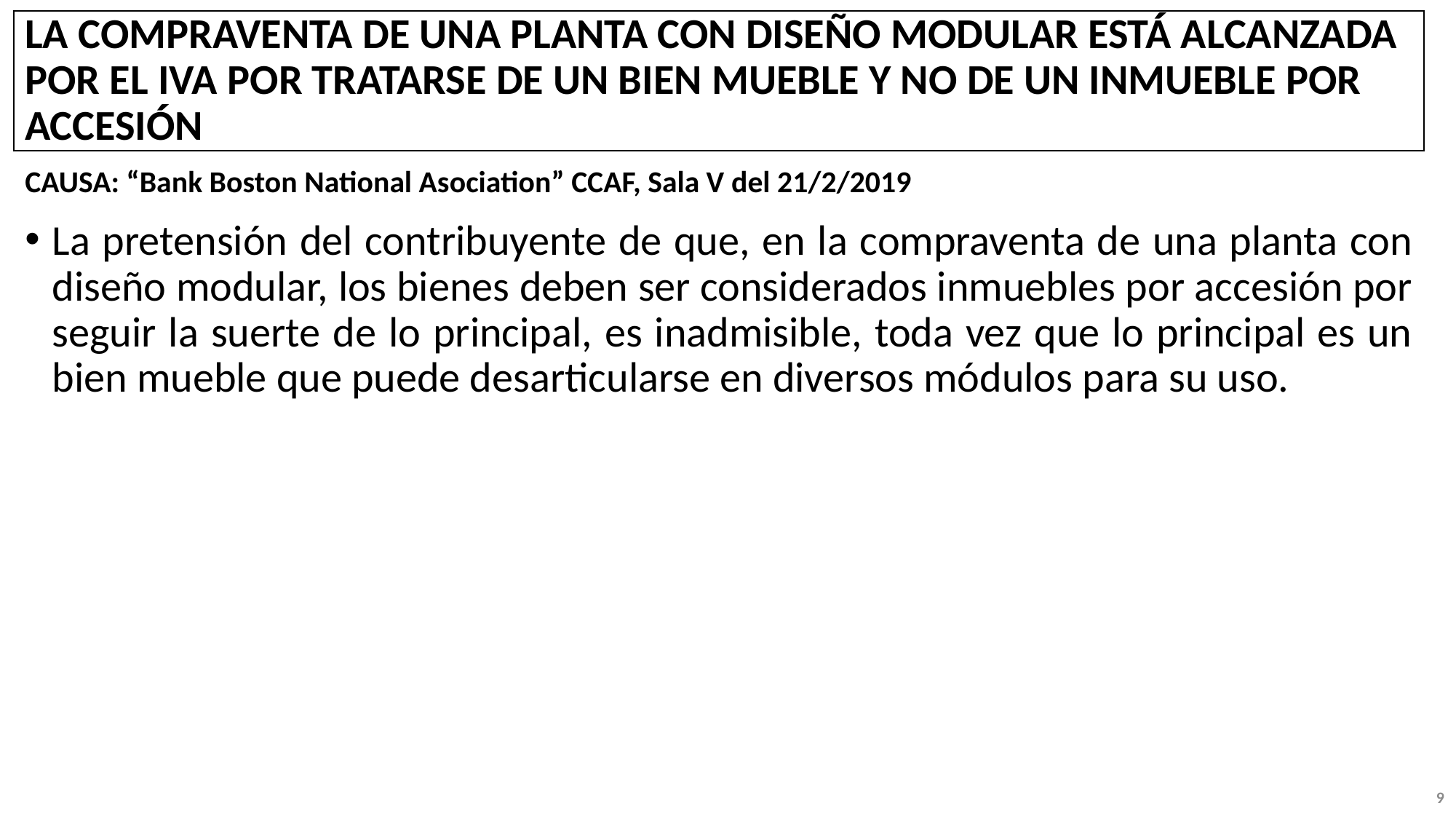

# LA COMPRAVENTA DE UNA PLANTA CON DISEÑO MODULAR ESTÁ ALCANZADA POR EL IVA POR TRATARSE DE UN BIEN MUEBLE Y NO DE UN INMUEBLE POR ACCESIÓN
CAUSA: “Bank Boston National Asociation” CCAF, Sala V del 21/2/2019
La pretensión del contribuyente de que, en la compraventa de una planta con diseño modular, los bienes deben ser considerados inmuebles por accesión por seguir la suerte de lo principal, es inadmisible, toda vez que lo principal es un bien mueble que puede desarticularse en diversos módulos para su uso.
9